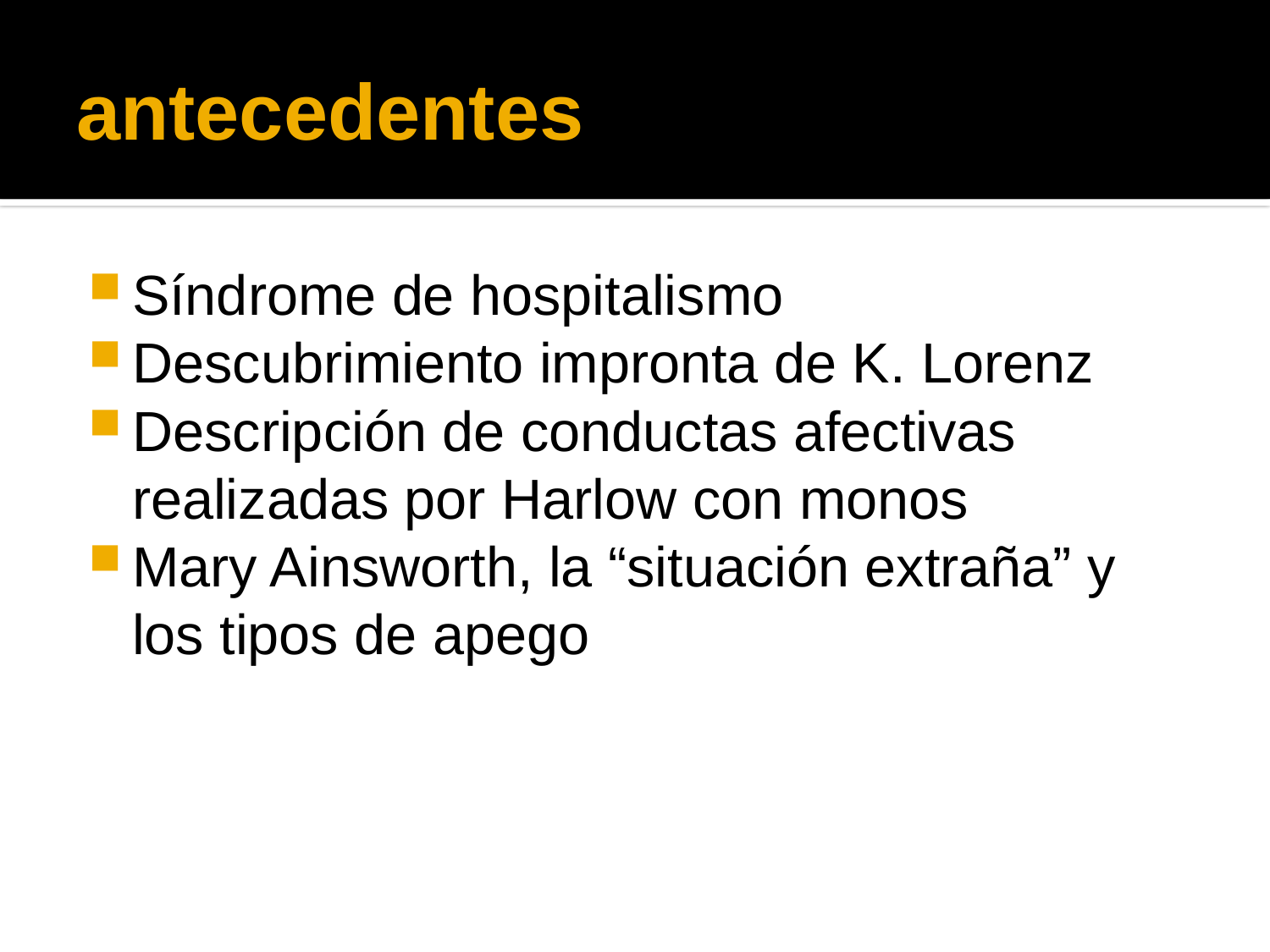

# antecedentes
Síndrome de hospitalismo
Descubrimiento impronta de K. Lorenz
Descripción de conductas afectivas realizadas por Harlow con monos
Mary Ainsworth, la “situación extraña” y los tipos de apego